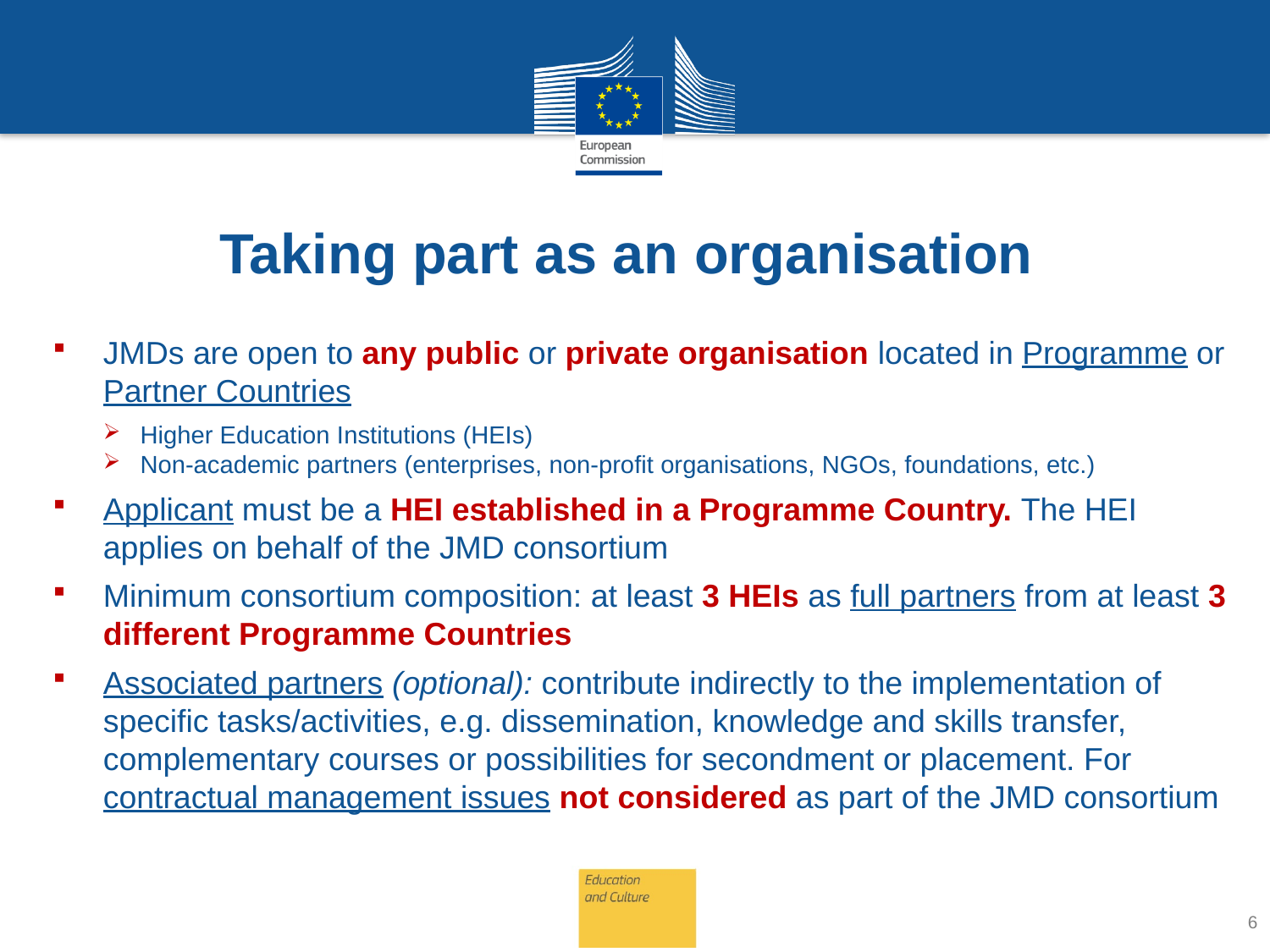

# Taking part as an organisation
JMDs are open to any public or private organisation located in Programme or Partner Countries
Higher Education Institutions (HEIs)
Non-academic partners (enterprises, non-profit organisations, NGOs, foundations, etc.)
Applicant must be a HEI established in a Programme Country. The HEI applies on behalf of the JMD consortium
Minimum consortium composition: at least 3 HEIs as full partners from at least 3 different Programme Countries
Associated partners (optional): contribute indirectly to the implementation of specific tasks/activities, e.g. dissemination, knowledge and skills transfer, complementary courses or possibilities for secondment or placement. For contractual management issues not considered as part of the JMD consortium
6